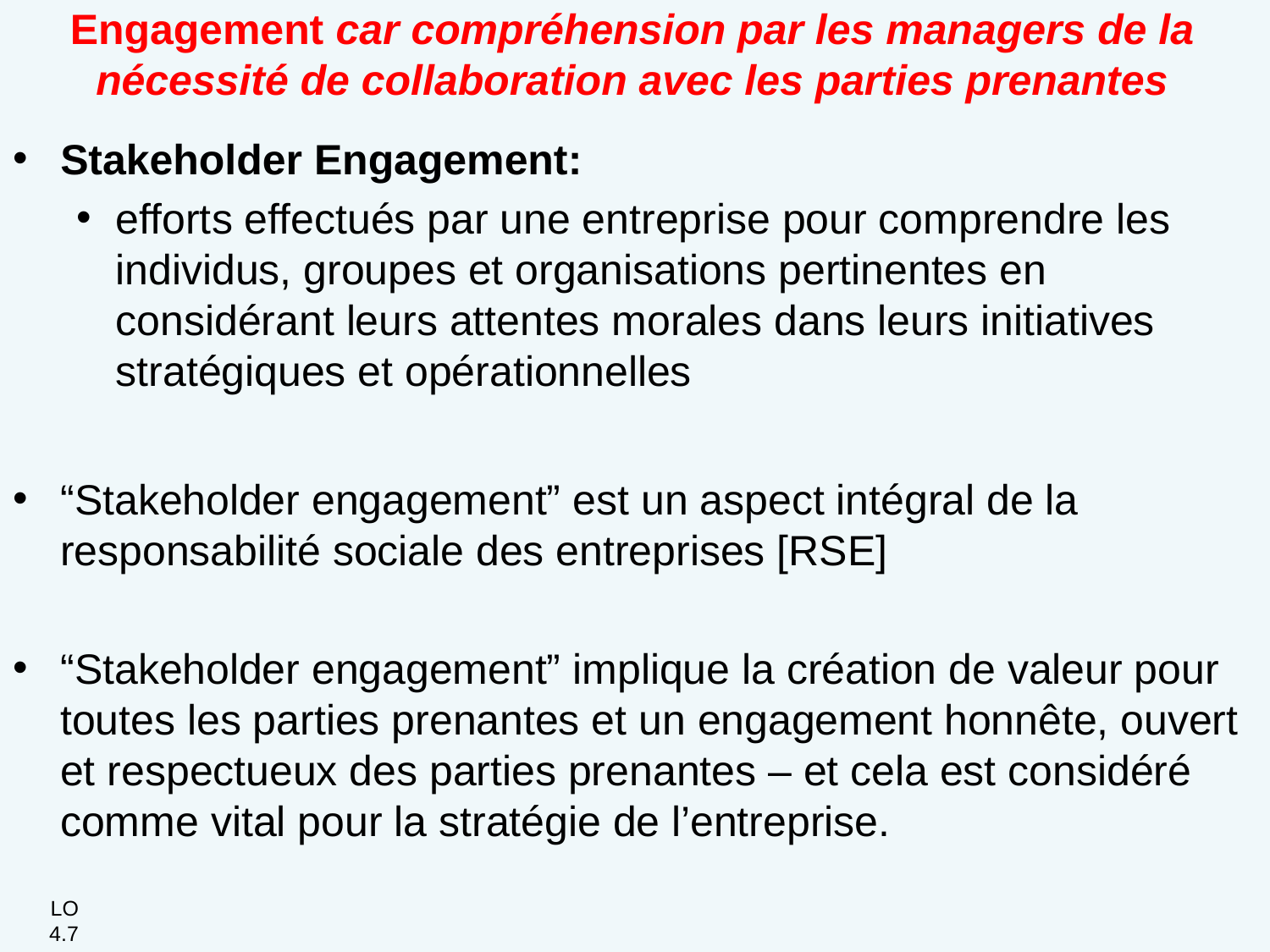

# Engagement car compréhension par les managers de la nécessité de collaboration avec les parties prenantes
Stakeholder Engagement:
efforts effectués par une entreprise pour comprendre les individus, groupes et organisations pertinentes en considérant leurs attentes morales dans leurs initiatives stratégiques et opérationnelles

“Stakeholder engagement” est un aspect intégral de la responsabilité sociale des entreprises [RSE]

“Stakeholder engagement” implique la création de valeur pour toutes les parties prenantes et un engagement honnête, ouvert et respectueux des parties prenantes – et cela est considéré comme vital pour la stratégie de l’entreprise.

LO 4.7